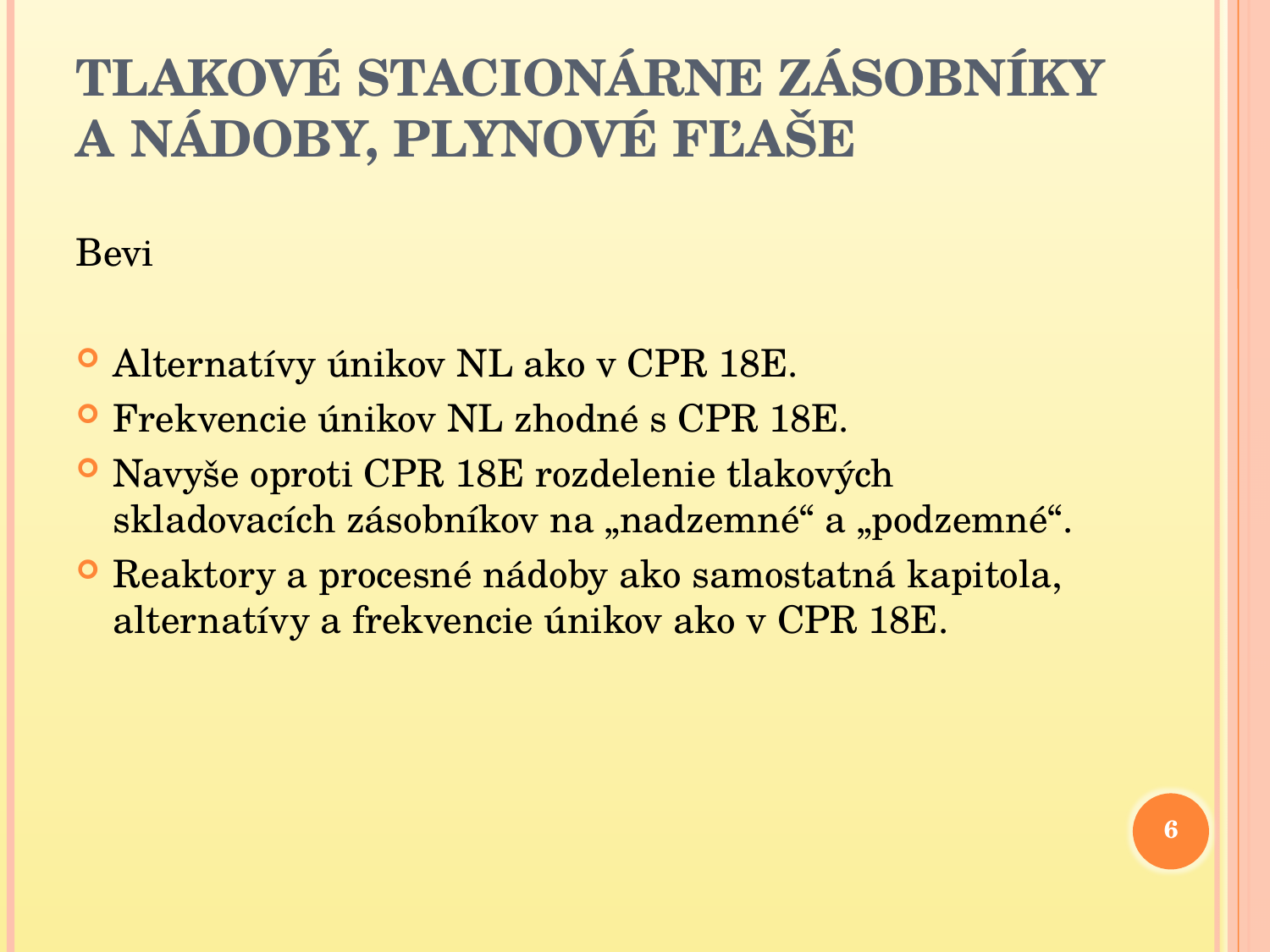

# Tlakové stacionárne zásobníky a nádoby, plynové fľaše
Bevi

Alternatívy únikov NL ako v CPR 18E.
Frekvencie únikov NL zhodné s CPR 18E.
Navyše oproti CPR 18E rozdelenie tlakových skladovacích zásobníkov na „nadzemné“ a „podzemné“.
Reaktory a procesné nádoby ako samostatná kapitola, alternatívy a frekvencie únikov ako v CPR 18E.
6